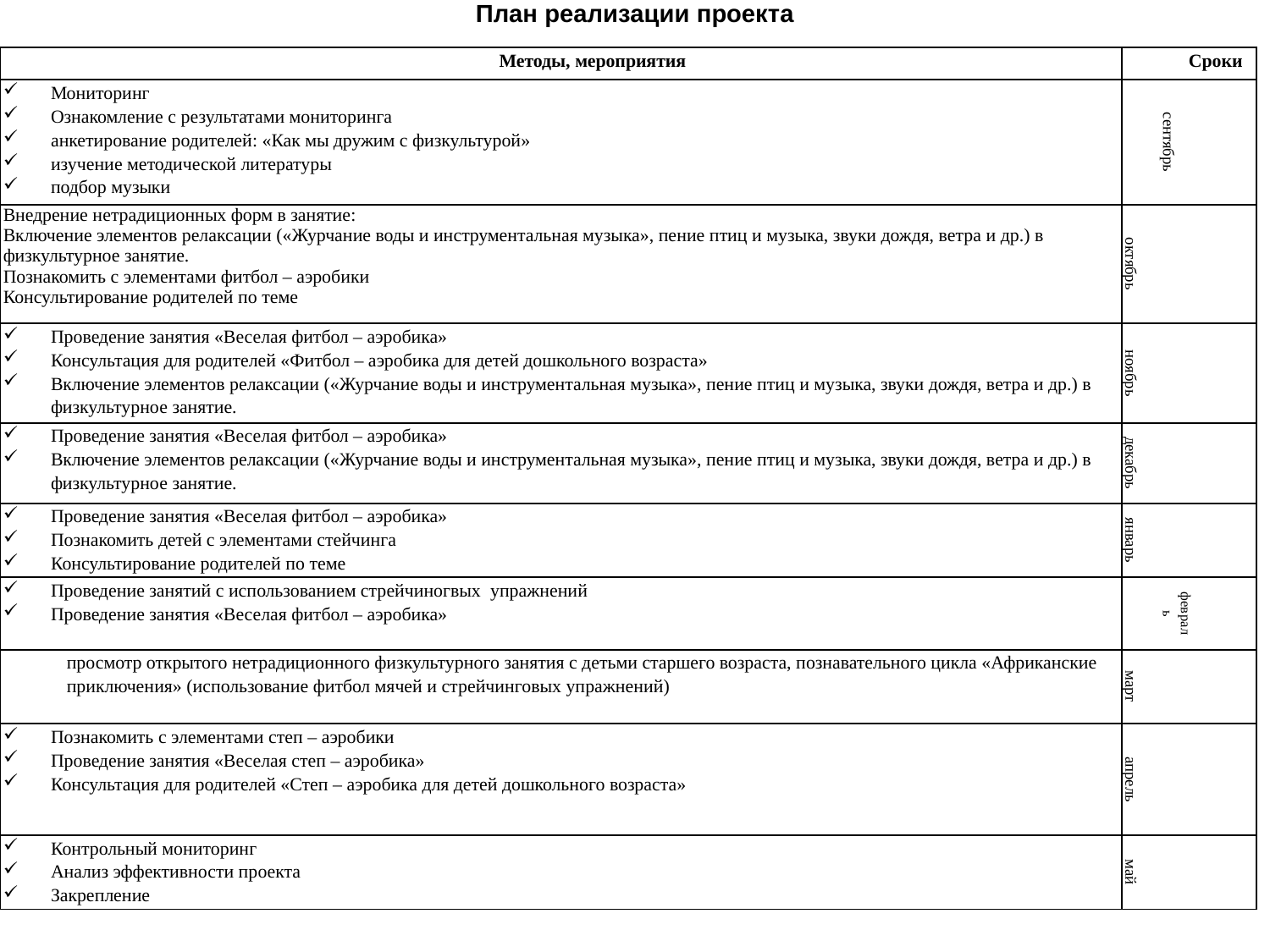

План реализации проекта

| Методы, мероприятия | Сроки |
| --- | --- |
| Мониторинг Ознакомление с результатами мониторинга анкетирование родителей: «Как мы дружим с физкультурой» изучение методической литературы подбор музыки | сентябрь |
| Внедрение нетрадиционных форм в занятие: Включение элементов релаксации («Журчание воды и инструментальная музыка», пение птиц и музыка, звуки дождя, ветра и др.) в физкультурное занятие. Познакомить с элементами фитбол – аэробики Консультирование родителей по теме | октябрь |
| Проведение занятия «Веселая фитбол – аэробика» Консультация для родителей «Фитбол – аэробика для детей дошкольного возраста» Включение элементов релаксации («Журчание воды и инструментальная музыка», пение птиц и музыка, звуки дождя, ветра и др.) в физкультурное занятие. | ноябрь |
| Проведение занятия «Веселая фитбол – аэробика» Включение элементов релаксации («Журчание воды и инструментальная музыка», пение птиц и музыка, звуки дождя, ветра и др.) в физкультурное занятие. | декабрь |
| Проведение занятия «Веселая фитбол – аэробика» Познакомить детей с элементами стейчинга Консультирование родителей по теме | январь |
| Проведение занятий с использованием стрейчиногвых упражнений Проведение занятия «Веселая фитбол – аэробика» | февраль |
| просмотр открытого нетрадиционного физкультурного занятия с детьми старшего возраста, познавательного цикла «Африканские приключения» (использование фитбол мячей и стрейчинговых упражнений) | март |
| Познакомить с элементами степ – аэробики Проведение занятия «Веселая степ – аэробика» Консультация для родителей «Степ – аэробика для детей дошкольного возраста» | апрель |
| Контрольный мониторинг Анализ эффективности проекта Закрепление | май |